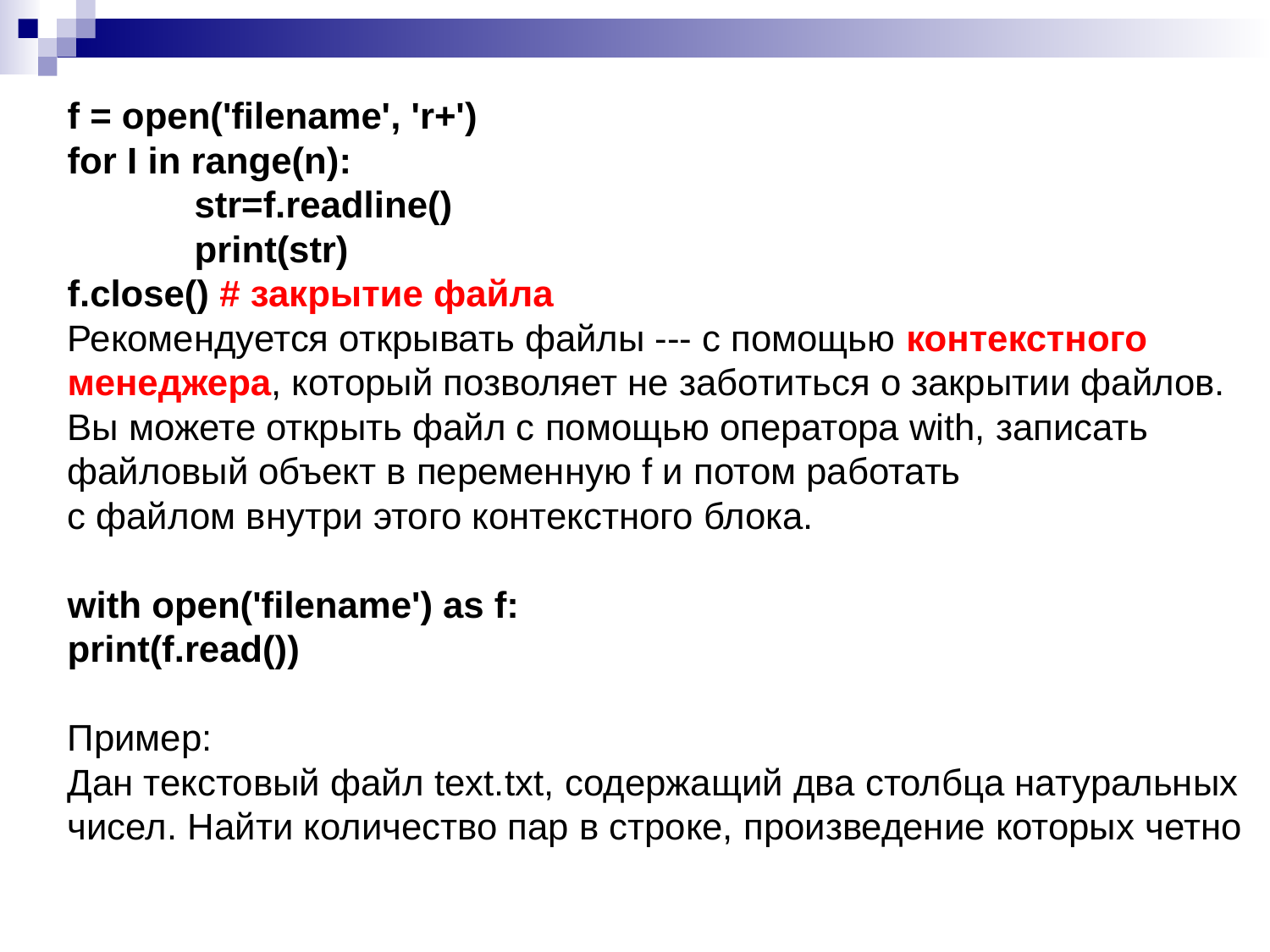

f = open('filename', 'r+')
for I in range(n):
	str=f.readline()
	print(str)
f.close() # закрытие файла
Рекомендуется открывать файлы --- с помощью контекстного менеджера, который позволяет не заботиться о закрытии файлов. Вы можете открыть файл с помощью оператора with, записать файловый объект в переменную f и потом работать
с файлом внутри этого контекстного блока.

with open('filename') as f:
print(f.read())

Пример:
Дан текстовый файл text.txt, содержащий два столбца натуральных чисел. Найти количество пар в строке, произведение которых четно